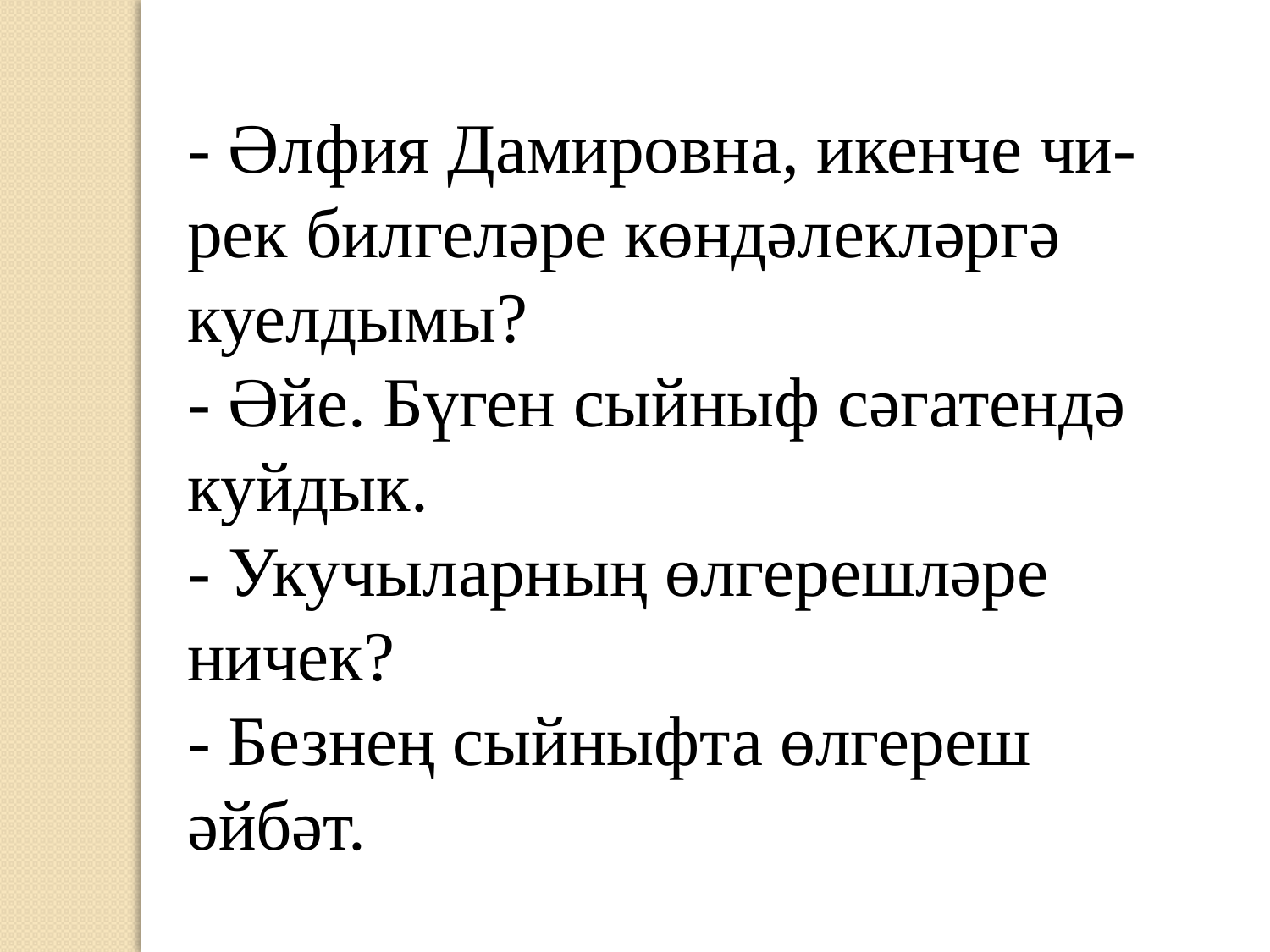

- Әлфия Дамировна, икенче чи-рек билгеләре көндәлекләргә  куелдымы?
- Әйе. Бүген сыйныф сәгатендә куйдык.
- Укучыларның өлгерешләре ничек?
- Безнең сыйныфта өлгереш әйбәт.